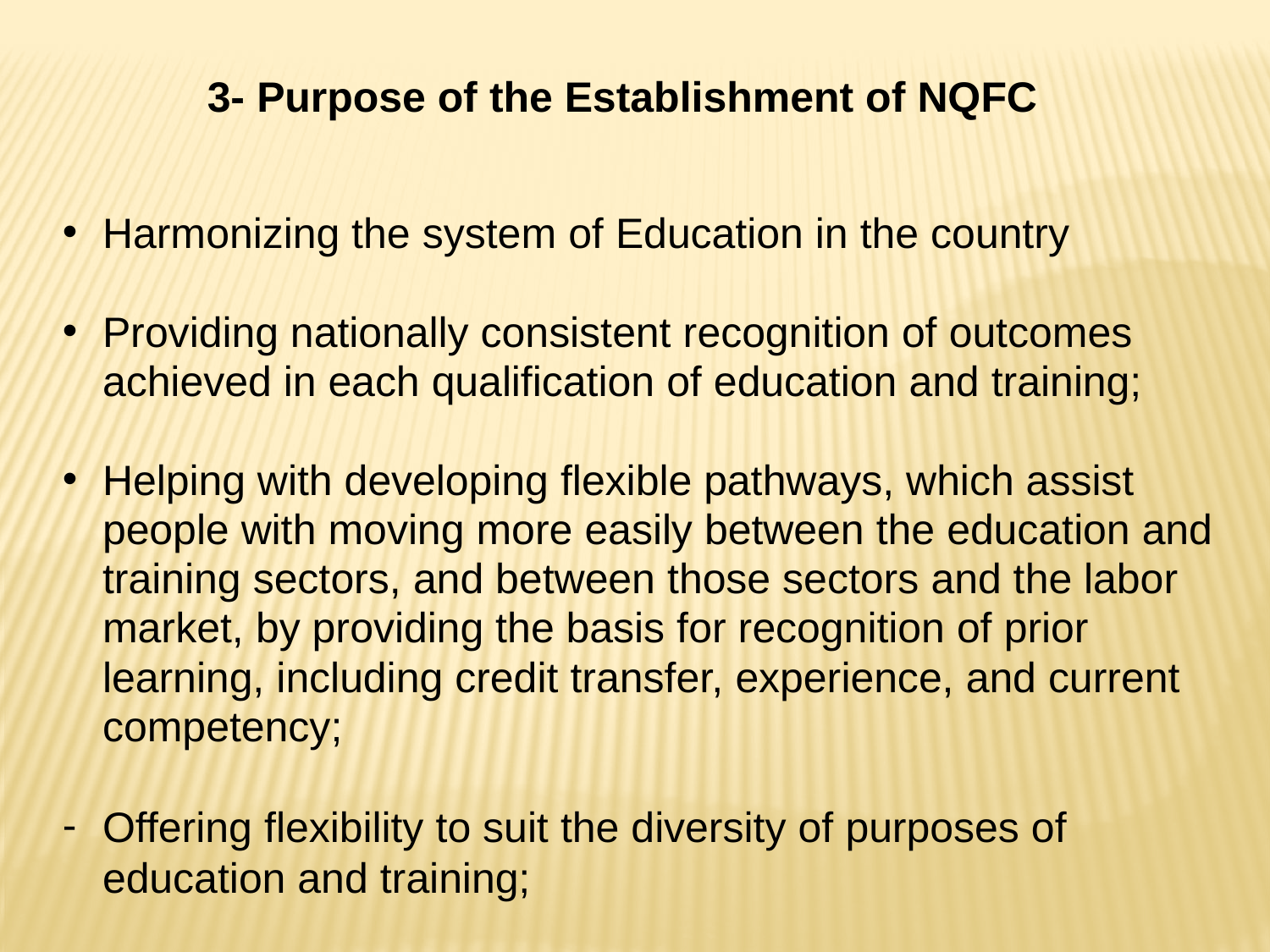

3- Purpose of the Establishment of NQFC
Harmonizing the system of Education in the country

Providing nationally consistent recognition of outcomes achieved in each qualification of education and training;

Helping with developing flexible pathways, which assist people with moving more easily between the education and training sectors, and between those sectors and the labor market, by providing the basis for recognition of prior learning, including credit transfer, experience, and current competency;

Offering flexibility to suit the diversity of purposes of education and training;